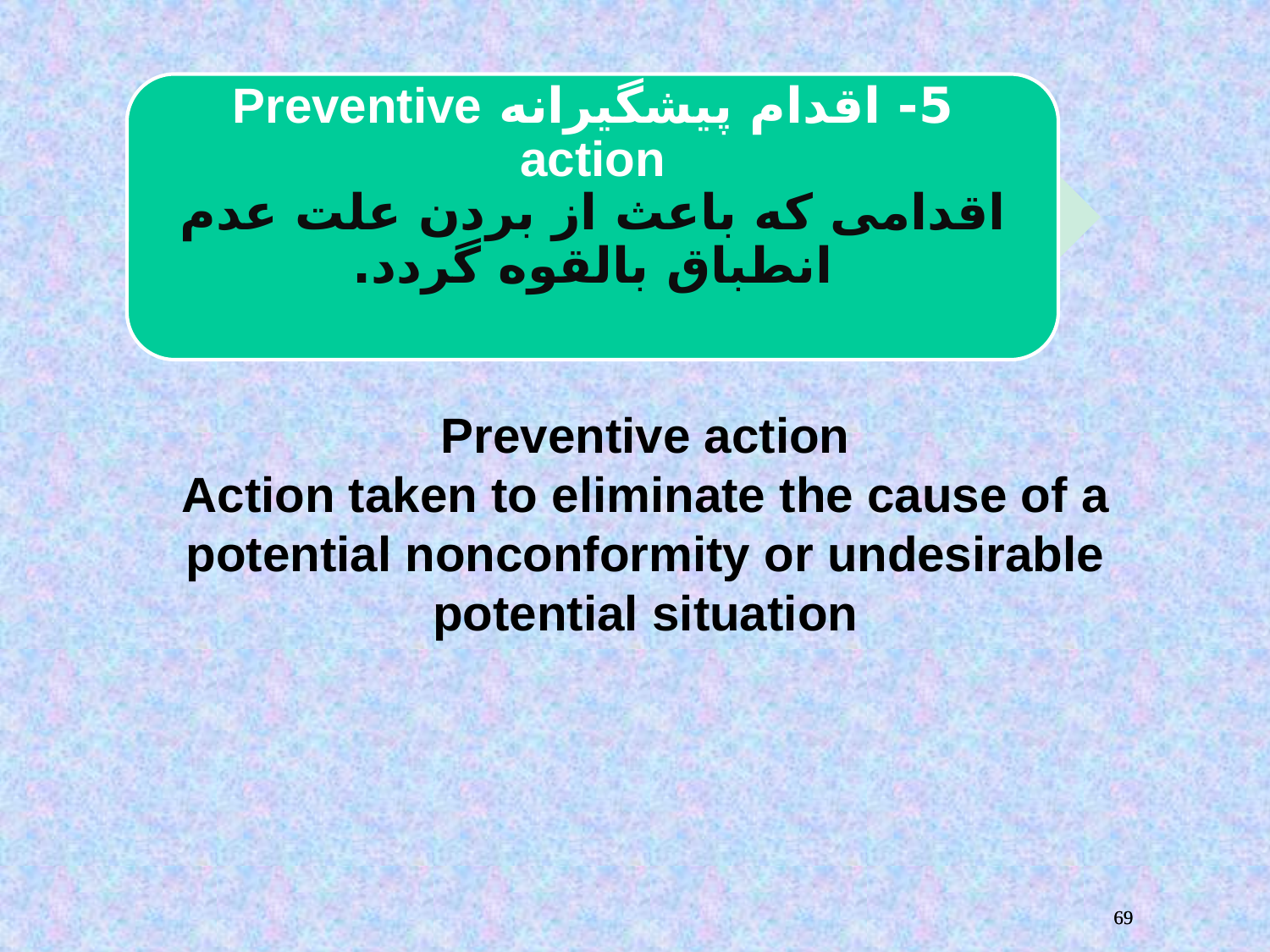

5- اقدام پیشگیرانه Preventive action
اقدامی که باعث از بردن علت عدم انطباق بالقوه گردد.
# Preventive action Action taken to eliminate the cause of a potential nonconformity or undesirable potential situation
69